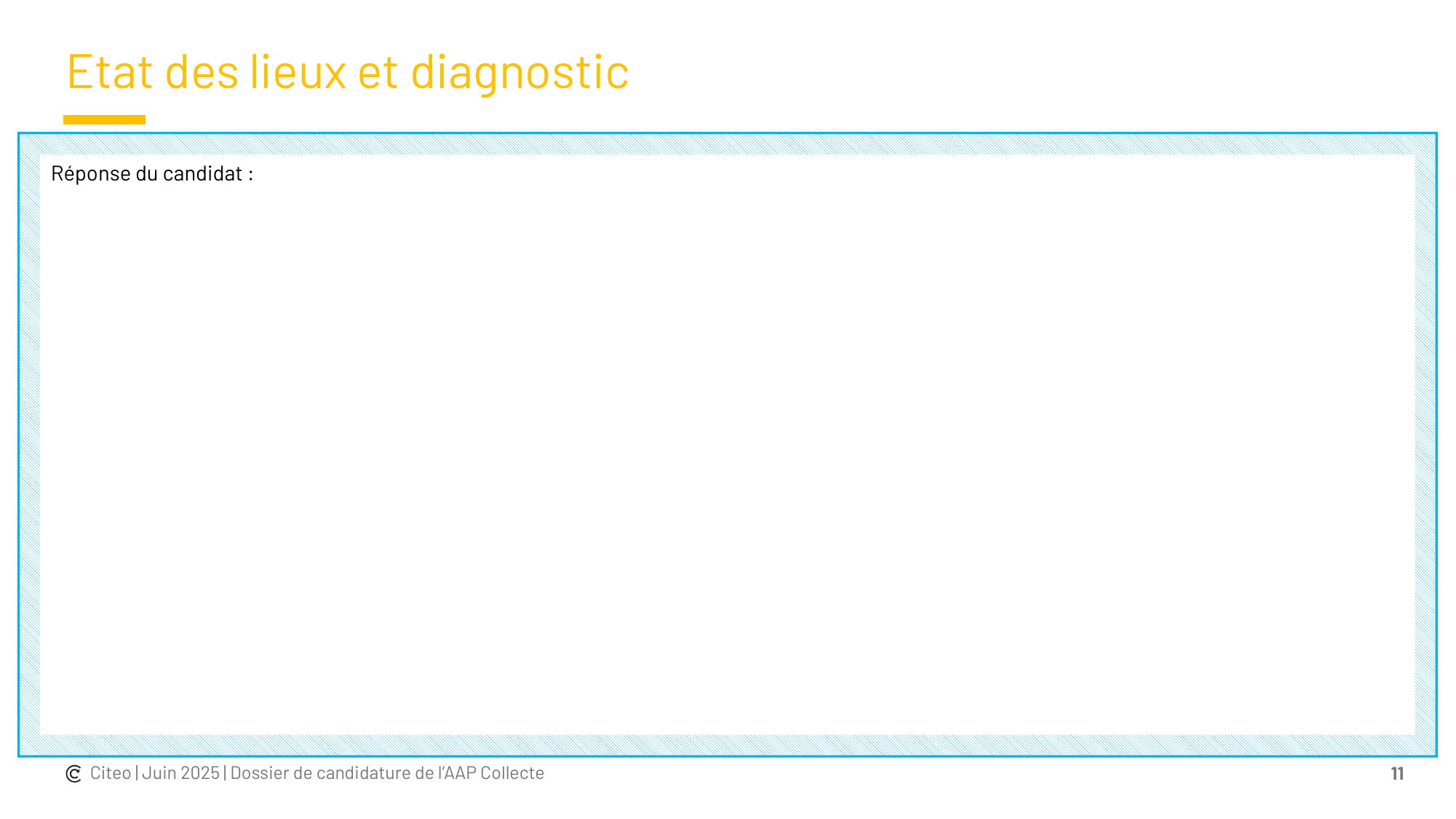

# Etat des lieux et diagnostic

Réponse du candidat :

Citeo | Juin 2025 | Dossier de candidature de l’AAP Collecte
11